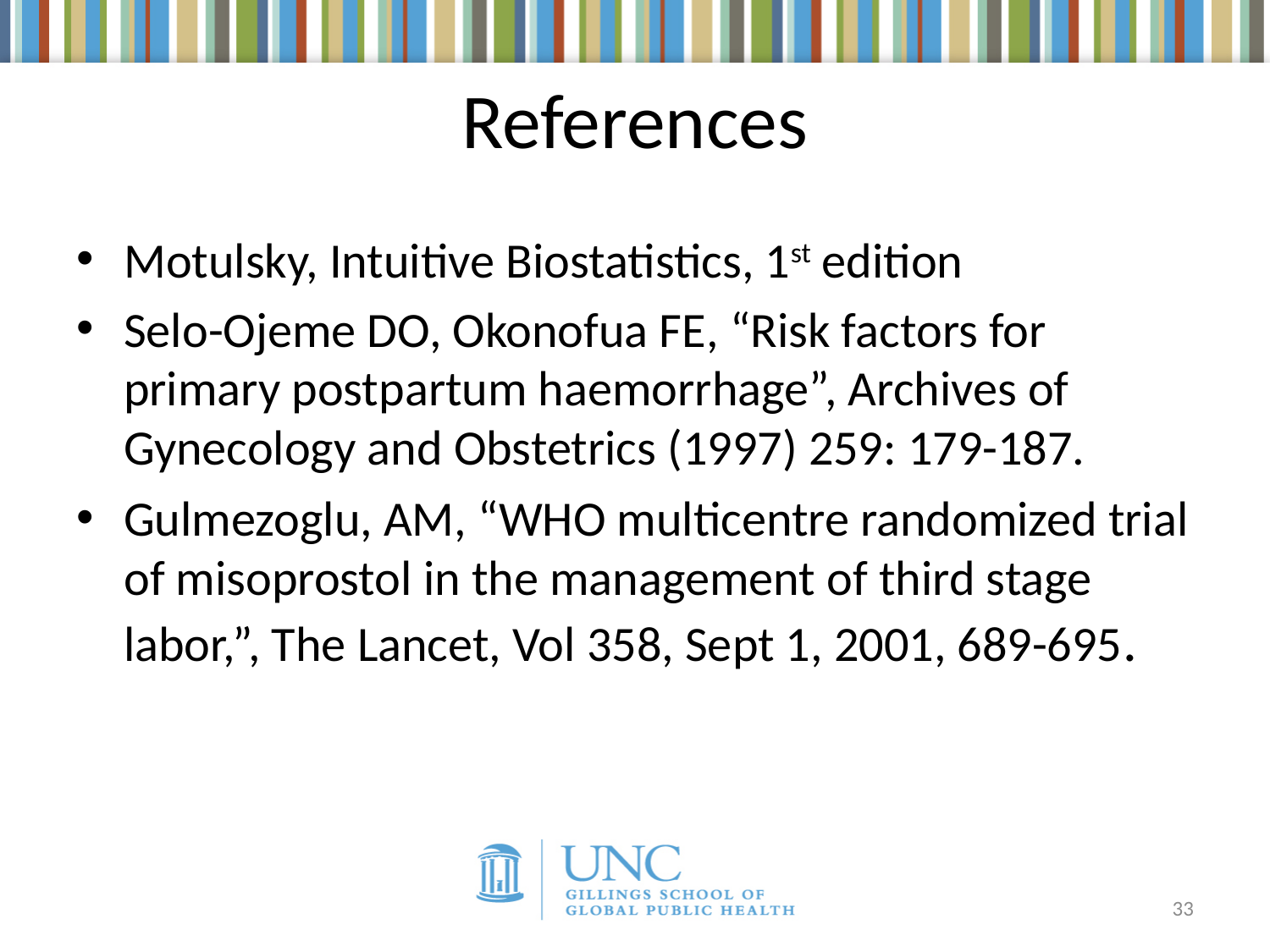

# References
Motulsky, Intuitive Biostatistics, 1st edition
Selo-Ojeme DO, Okonofua FE, “Risk factors for primary postpartum haemorrhage”, Archives of Gynecology and Obstetrics (1997) 259: 179-187.
Gulmezoglu, AM, “WHO multicentre randomized trial of misoprostol in the management of third stage labor,”, The Lancet, Vol 358, Sept 1, 2001, 689-695.

33